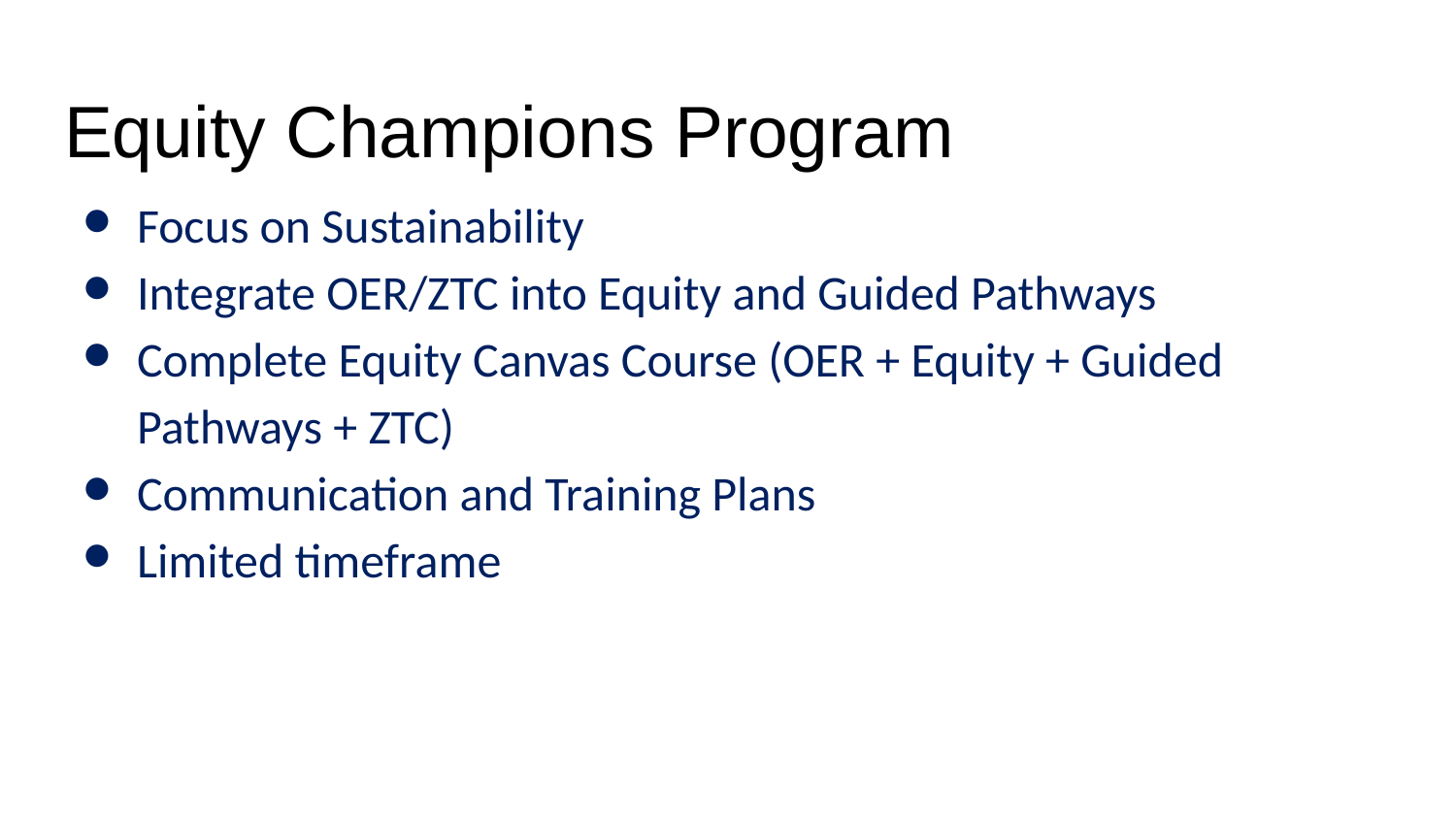

# Equity Champions Program
Focus on Sustainability
Integrate OER/ZTC into Equity and Guided Pathways
Complete Equity Canvas Course (OER + Equity + Guided Pathways + ZTC)
Communication and Training Plans
Limited timeframe